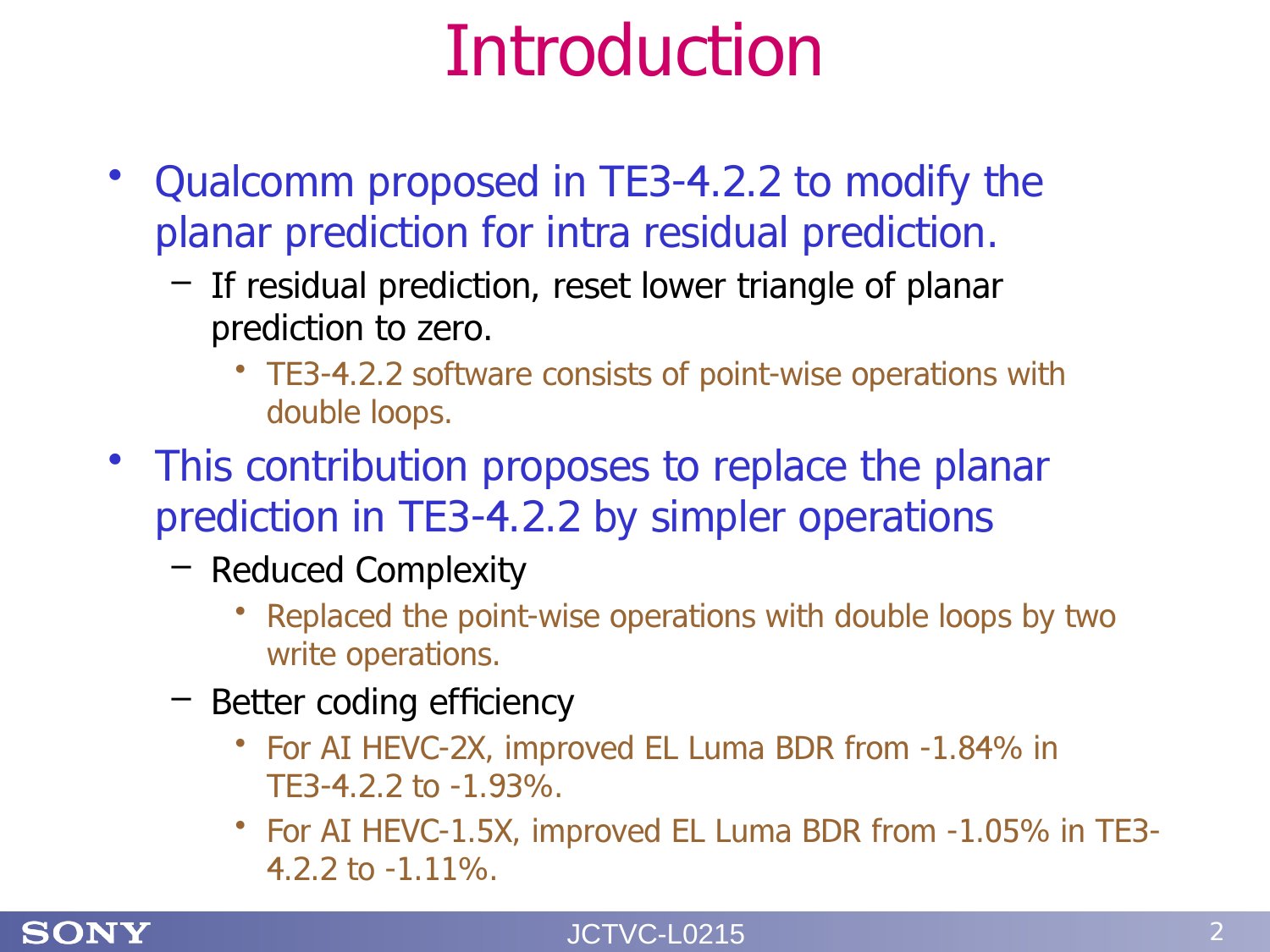

# Introduction
Qualcomm proposed in TE3-4.2.2 to modify the planar prediction for intra residual prediction.
If residual prediction, reset lower triangle of planar prediction to zero.
TE3-4.2.2 software consists of point-wise operations with double loops.
This contribution proposes to replace the planar prediction in TE3-4.2.2 by simpler operations
Reduced Complexity
Replaced the point-wise operations with double loops by two write operations.
Better coding efficiency
For AI HEVC-2X, improved EL Luma BDR from -1.84% in     TE3-4.2.2 to -1.93%.
For AI HEVC-1.5X, improved EL Luma BDR from -1.05% in TE3-4.2.2 to -1.11%.
JCTVC-L0215
2